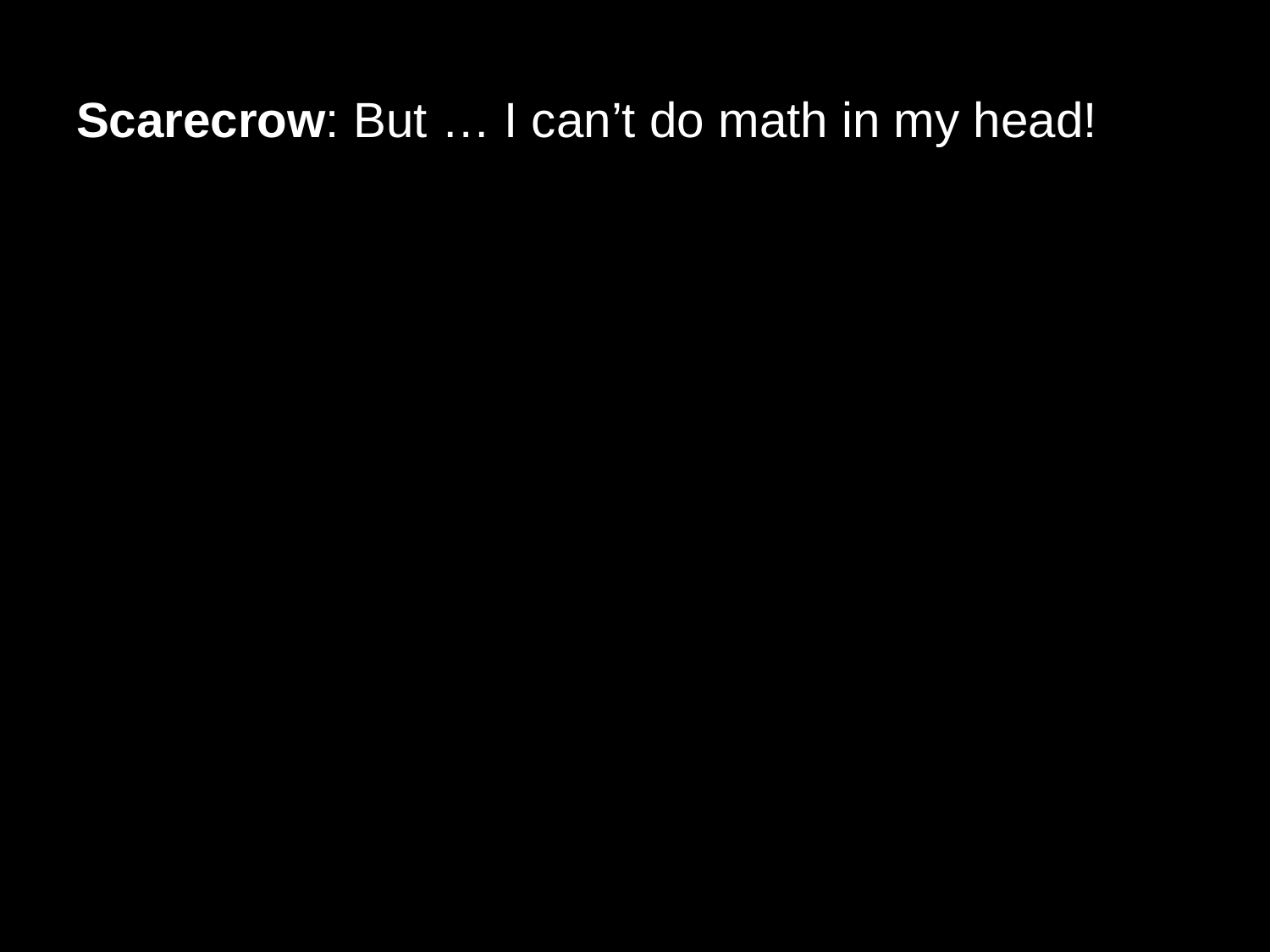

# Scarecrow: But … I can’t do math in my head!